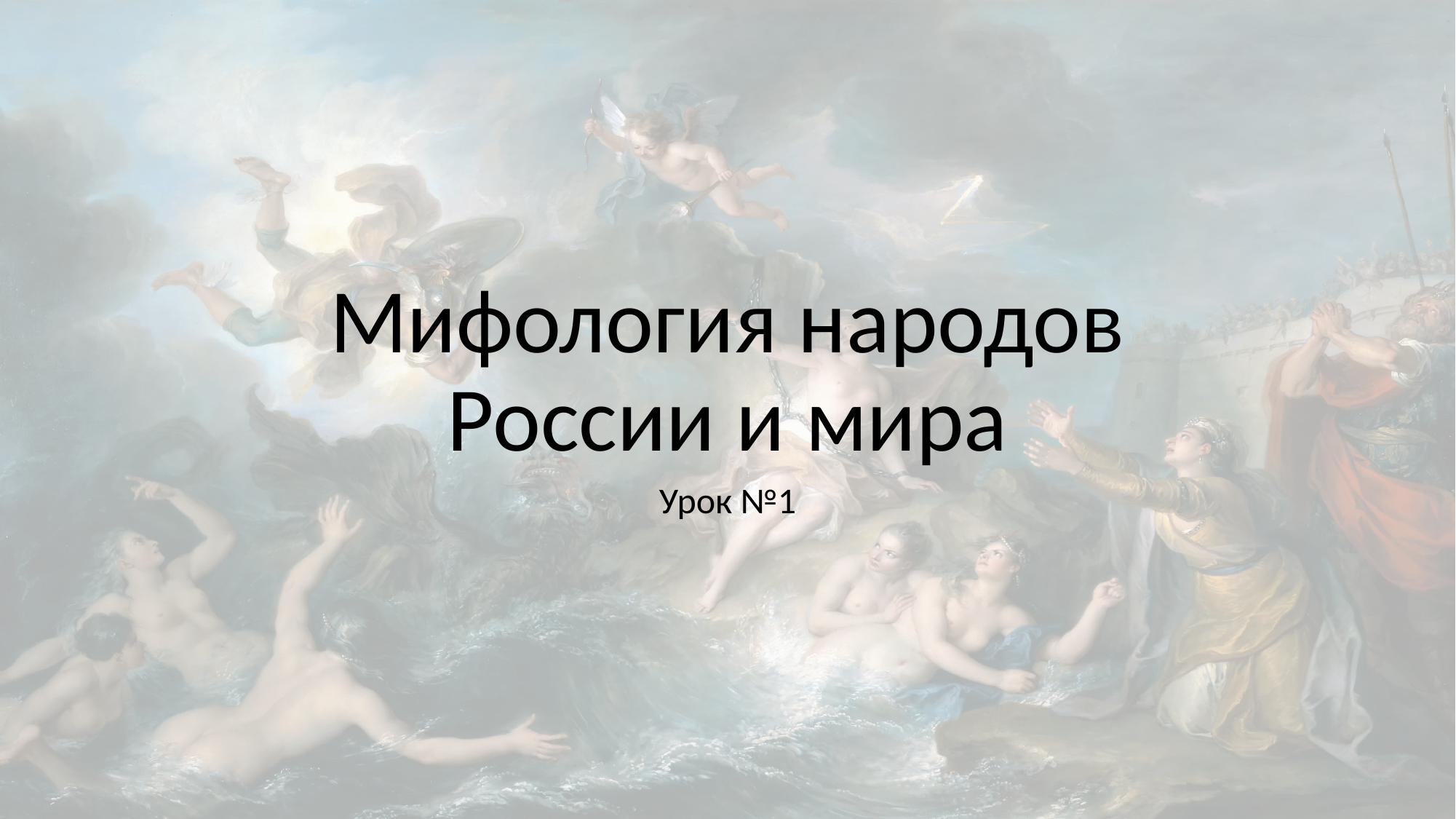

# Мифология народов России и мира
Урок №1